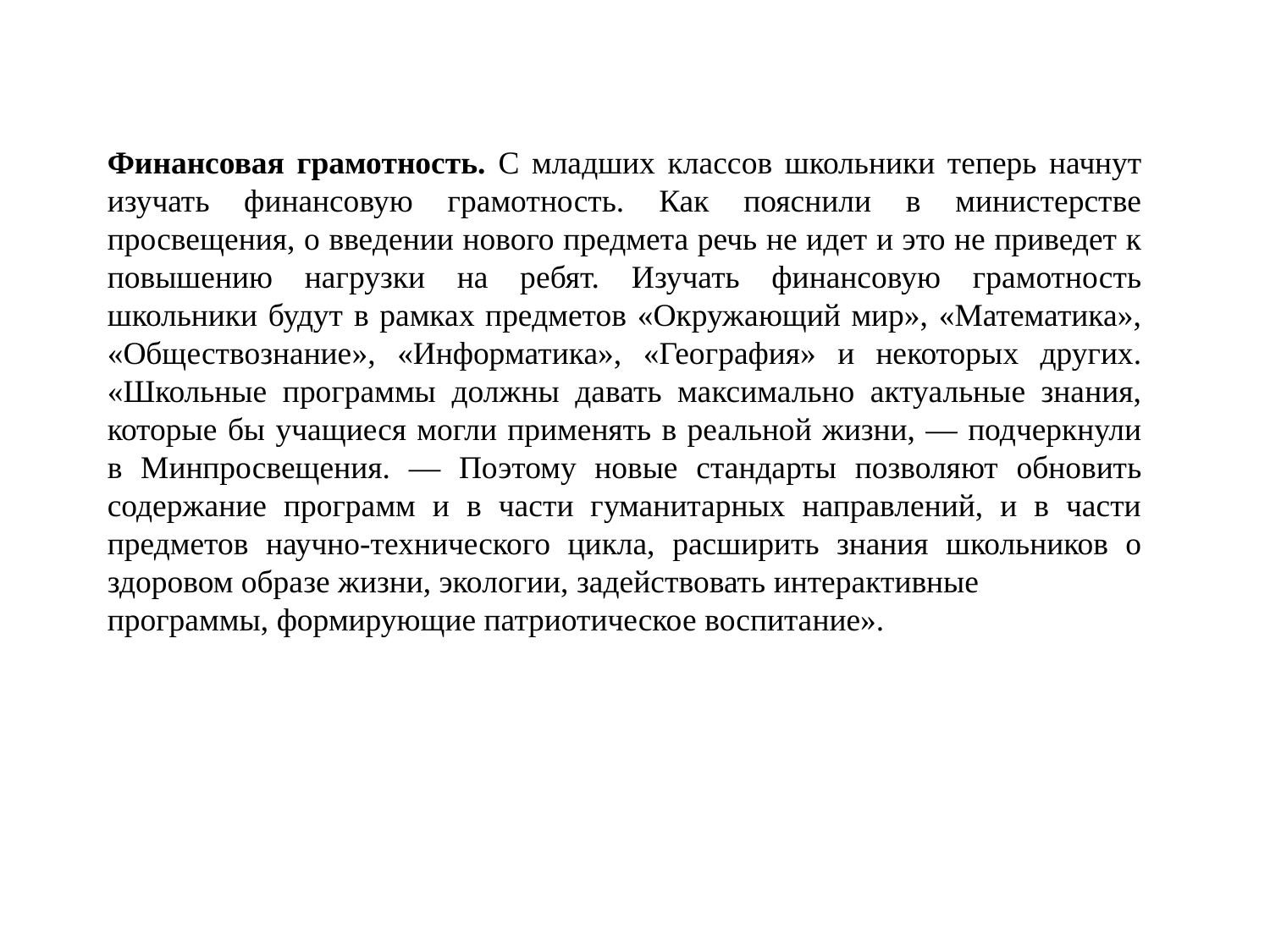

Финансовая грамотность. С младших классов школьники теперь начнут изучать финансовую грамотность. Как пояснили в министерстве просвещения, о введении нового предмета речь не идет и это не приведет к повышению нагрузки на ребят. Изучать финансовую грамотность школьники будут в рамках предметов «Окружающий мир», «Математика», «Обществознание», «Информатика», «География» и некоторых других. «Школьные программы должны давать максимально актуальные знания, которые бы учащиеся могли применять в реальной жизни, — подчеркнули в Минпросвещения. — Поэтому новые стандарты позволяют обновить содержание программ и в части гуманитарных направлений, и в части предметов научно-технического цикла, расширить знания школьников о здоровом образе жизни, экологии, задействовать интерактивные
программы, формирующие патриотическое воспитание».